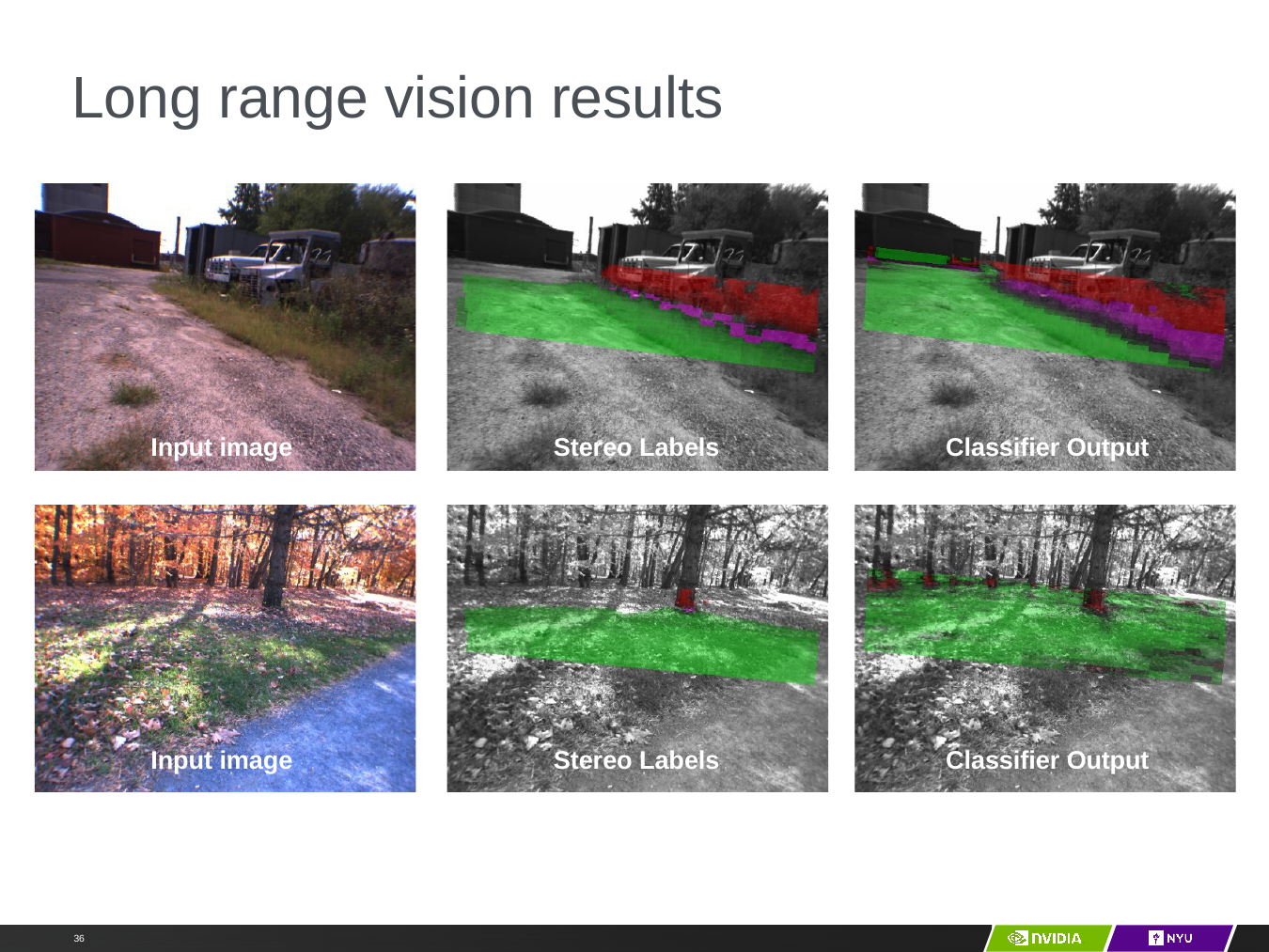

# Long range vision results
Y LeCun

Input image

Stereo Labels

Classifier Output

Input image

Stereo Labels

Classifier Output